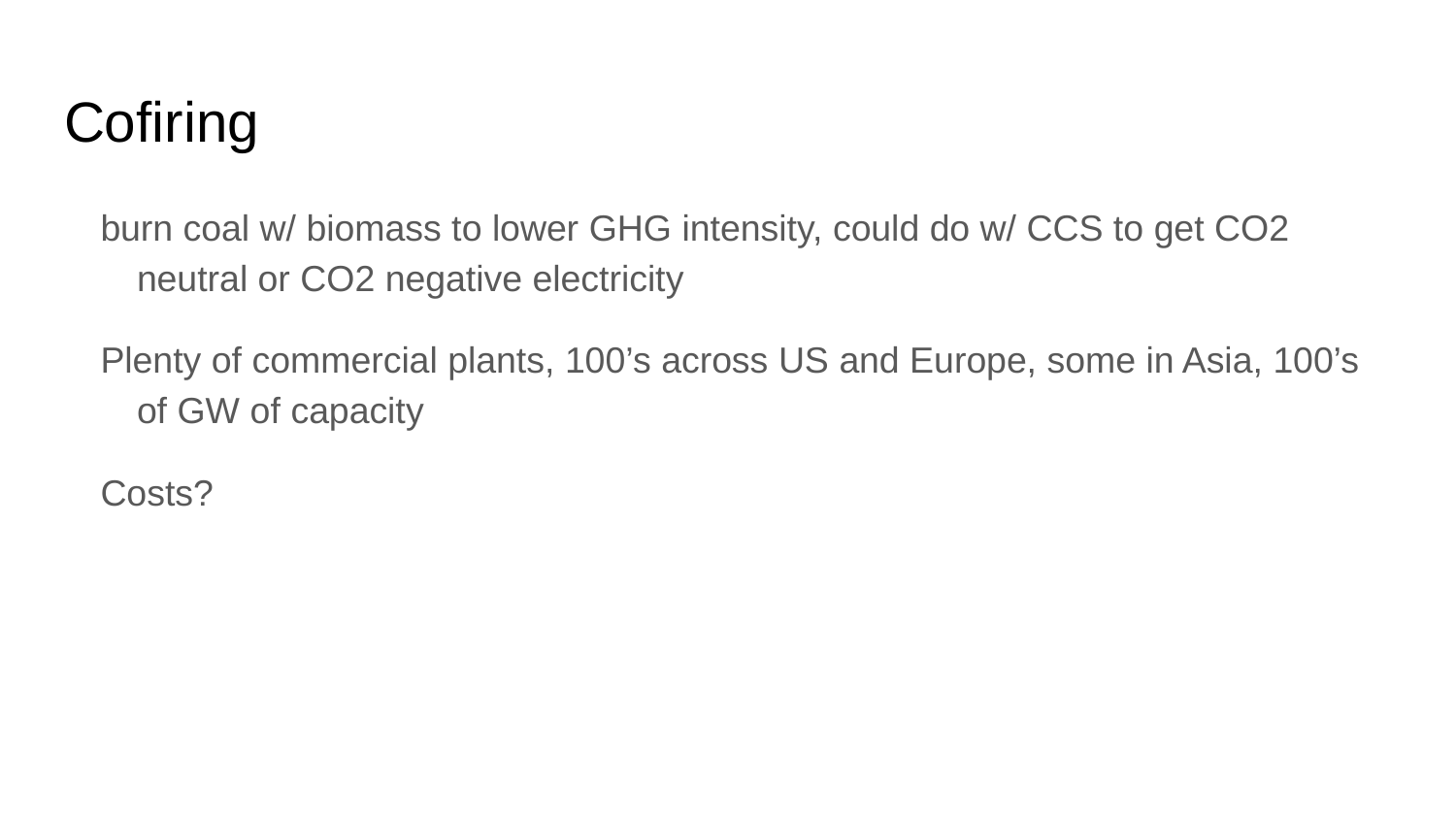

# Cofiring
burn coal w/ biomass to lower GHG intensity, could do w/ CCS to get CO2 neutral or CO2 negative electricity
Plenty of commercial plants, 100’s across US and Europe, some in Asia, 100’s of GW of capacity
Costs?